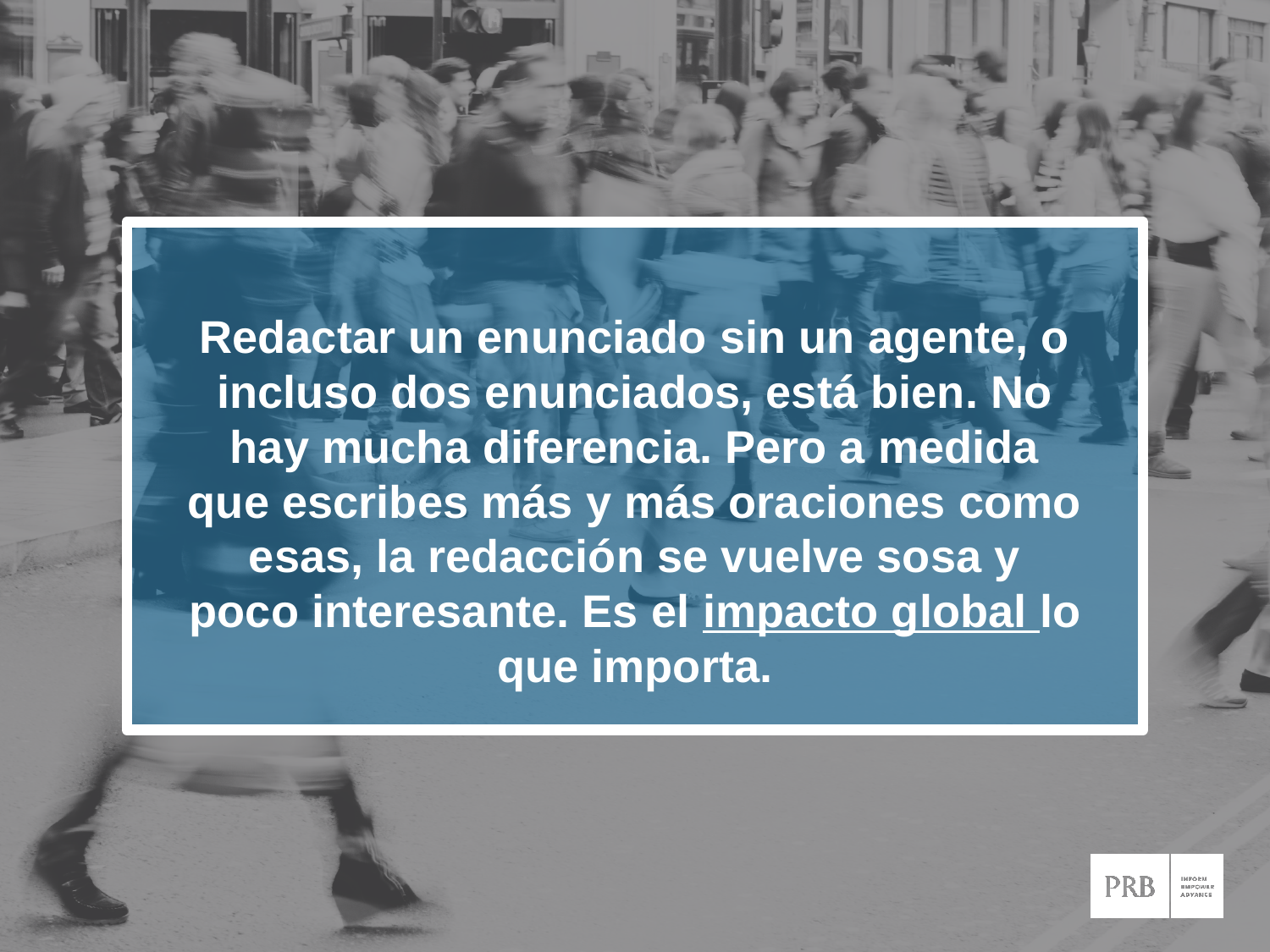

Redactar un enunciado sin un agente, o incluso dos enunciados, está bien. No hay mucha diferencia. Pero a medida que escribes más y más oraciones como esas, la redacción se vuelve sosa y poco interesante. Es el impacto global lo que importa.